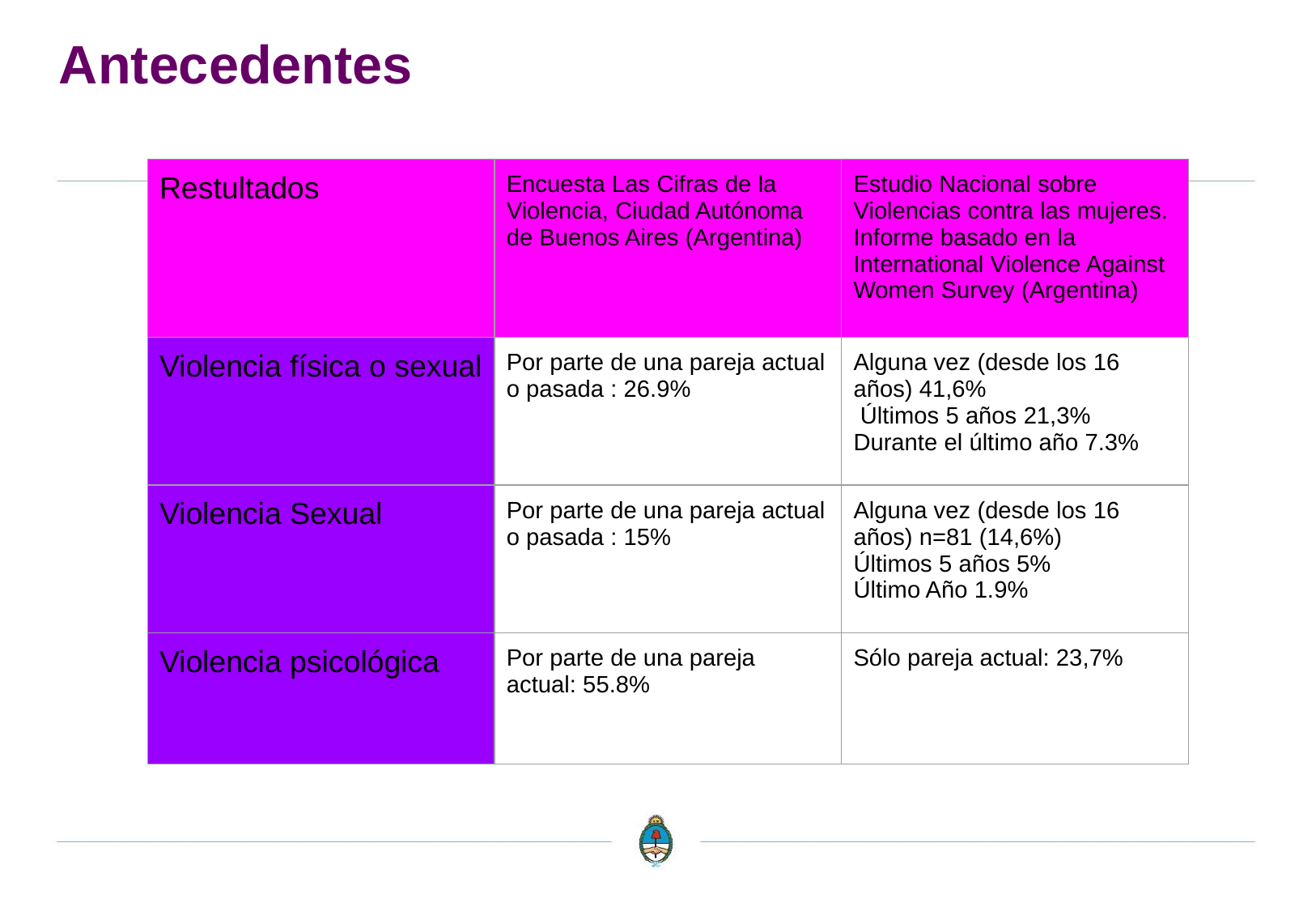

# Antecedentes
| Restultados | Encuesta Las Cifras de la Violencia, Ciudad Autónoma de Buenos Aires (Argentina) | Estudio Nacional sobre Violencias contra las mujeres. Informe basado en la International Violence Against Women Survey (Argentina) |
| --- | --- | --- |
| Violencia física o sexual | Por parte de una pareja actual o pasada : 26.9% | Alguna vez (desde los 16 años) 41,6% Últimos 5 años 21,3% Durante el último año 7.3% |
| Violencia Sexual | Por parte de una pareja actual o pasada : 15% | Alguna vez (desde los 16 años) n=81 (14,6%) Últimos 5 años 5% Último Año 1.9% |
| Violencia psicológica | Por parte de una pareja actual: 55.8% | Sólo pareja actual: 23,7% |